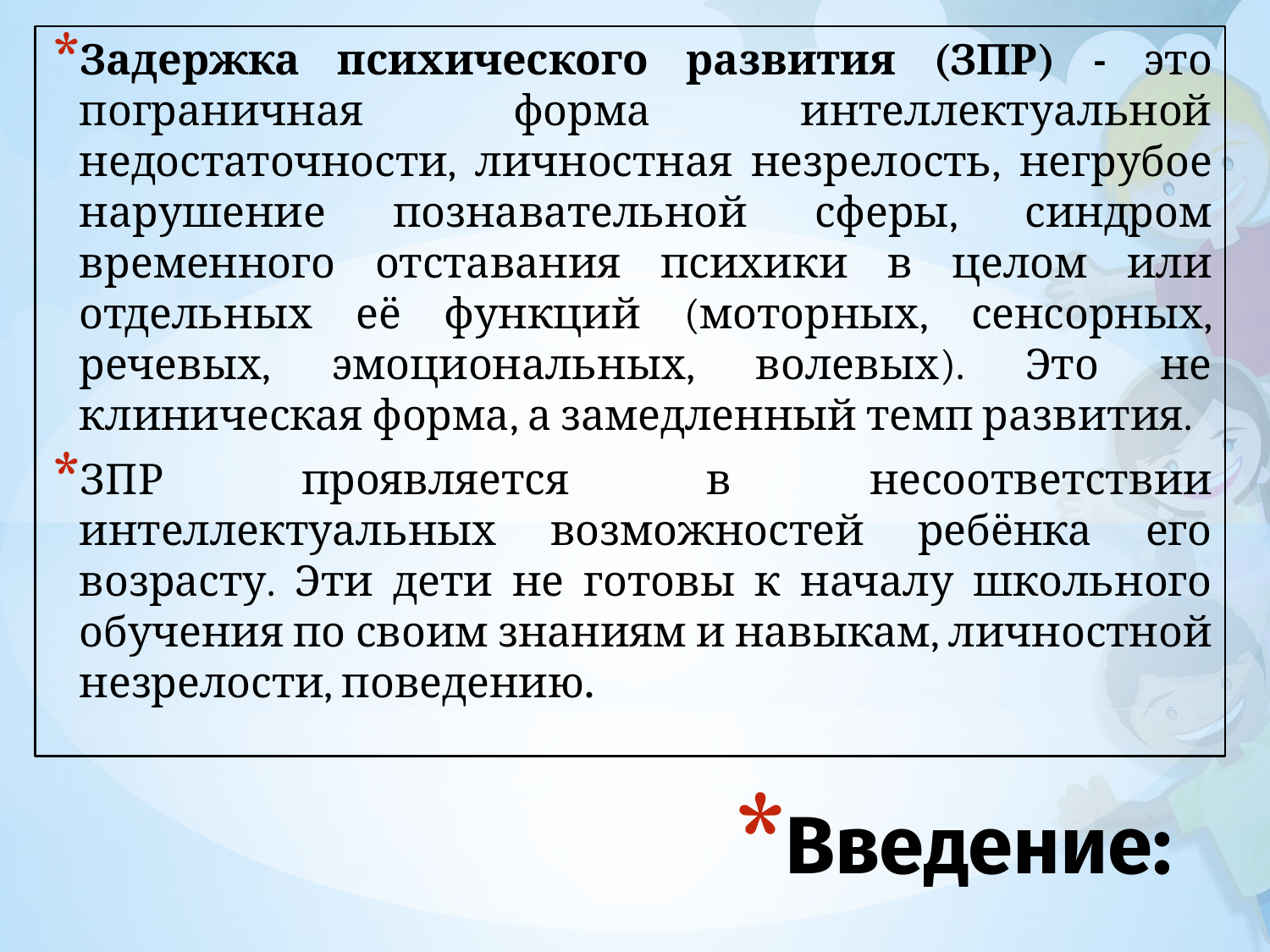

Задержка психического развития (ЗПР) - это пограничная форма интеллектуальной недостаточности, личностная незрелость, негрубое нарушение познавательной сферы, синдром временного отставания психики в целом или отдельных её функций (моторных, сенсорных, речевых, эмоциональных, волевых). Это не клиническая форма, а замедленный темп развития.
ЗПР проявляется в несоответствии интеллектуальных возможностей ребёнка его возрасту. Эти дети не готовы к началу школьного обучения по своим знаниям и навыкам, личностной незрелости, поведению.

# Введение: